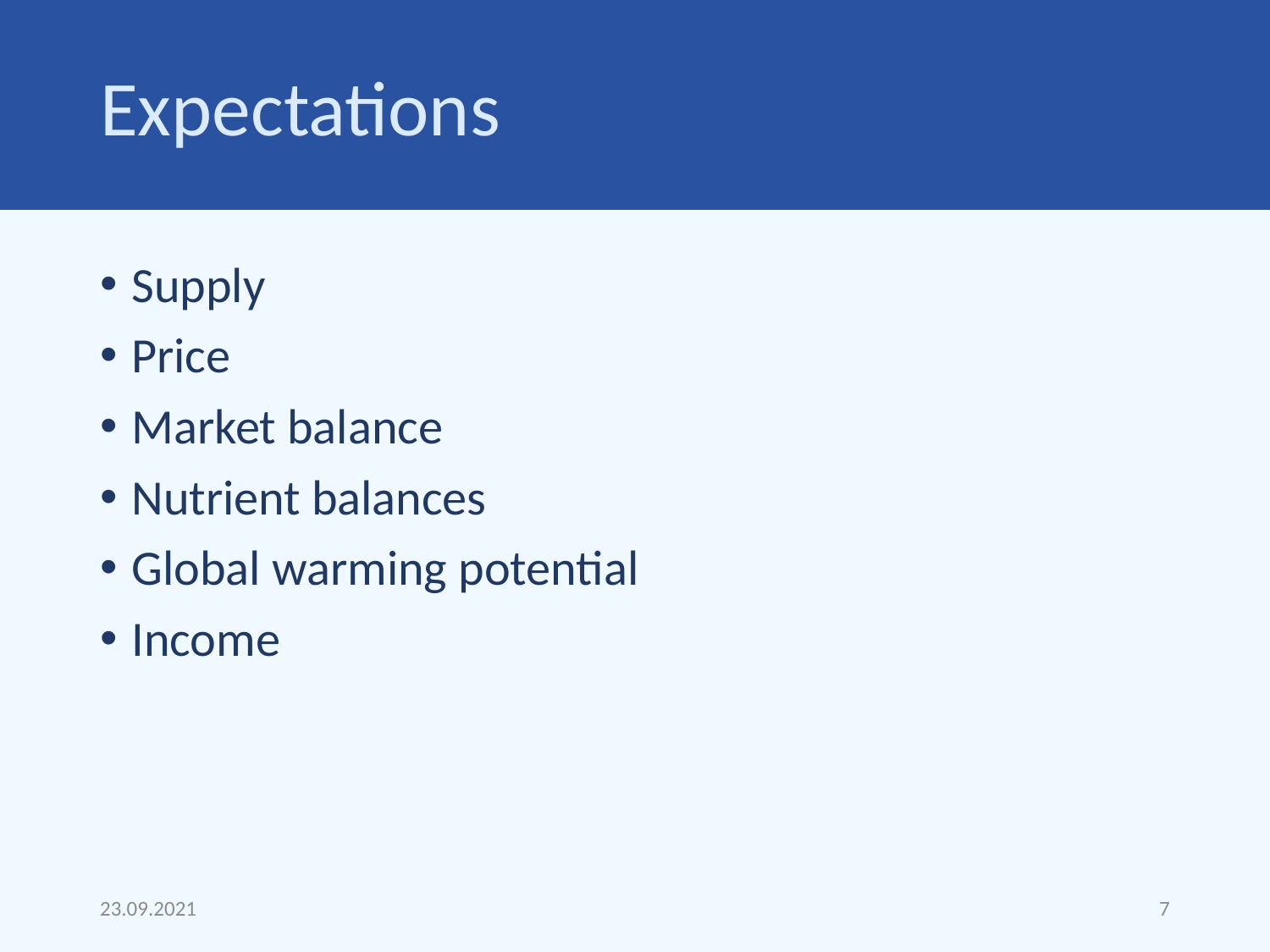

# Expectations
Supply
Price
Market balance
Nutrient balances
Global warming potential
Income

23.09.2021

7